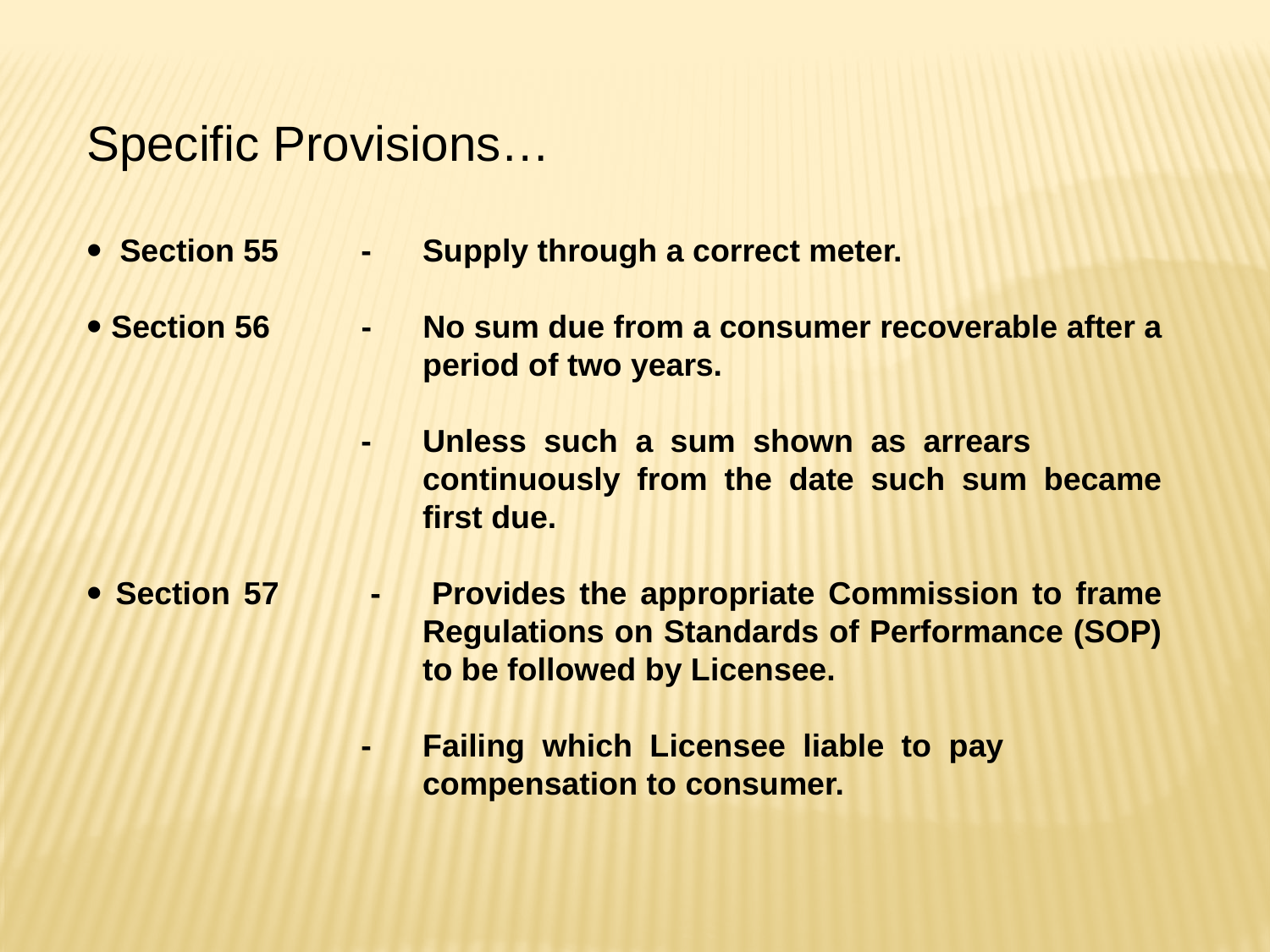

Specific Provisions…

  Section 55 	-	Supply through a correct meter.

 Section 56	-	No sum due from a consumer recoverable after a 		period of two years.

	-	Unless such a sum shown as arrears 			continuously from the date such sum became 		first due.

 Section 57	-	Provides the appropriate Commission to frame 		Regulations on Standards of Performance (SOP) 		to be followed by Licensee.

	-	Failing which Licensee liable to pay  			compensation to consumer.